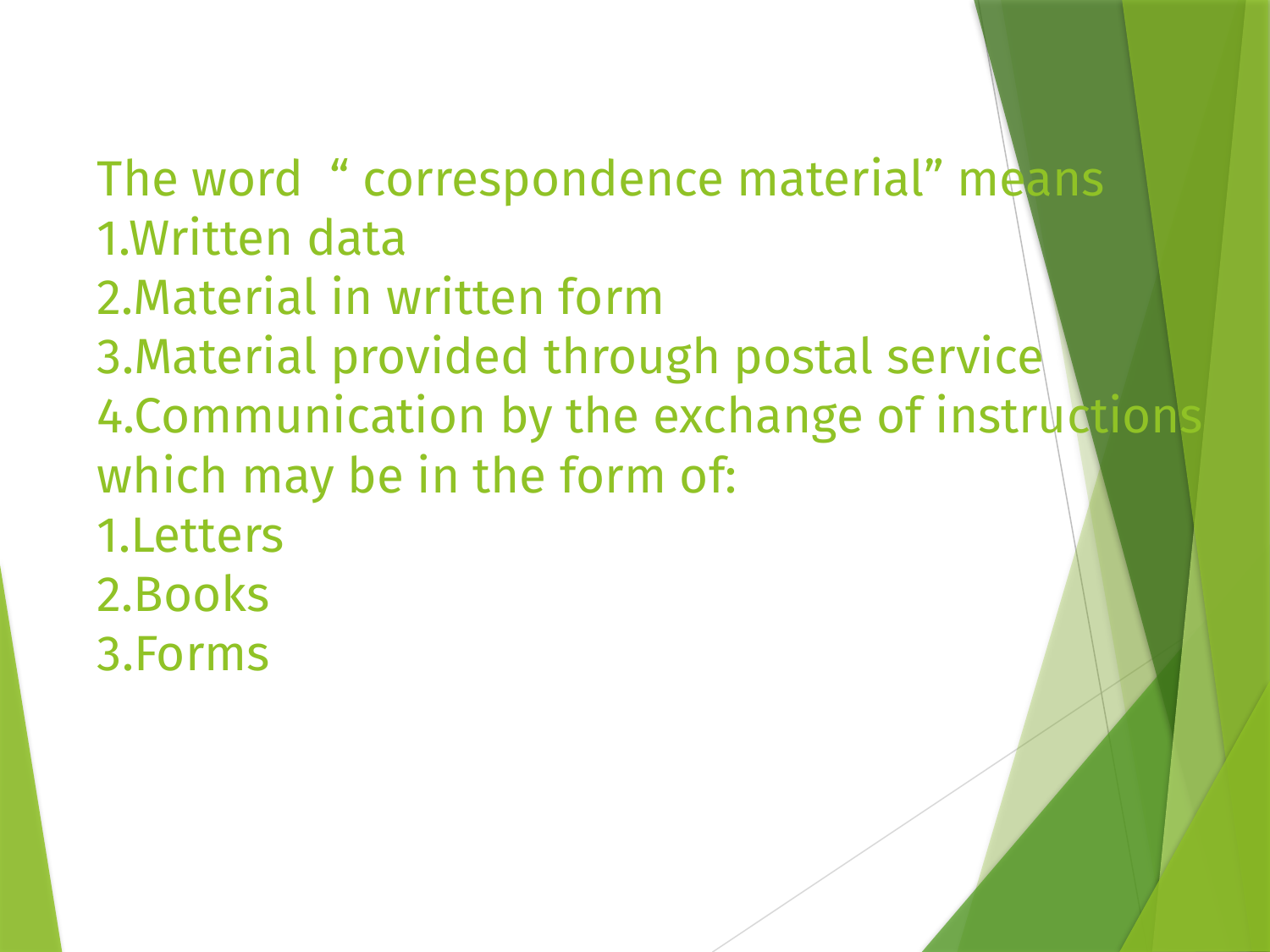

# The word  “ correspondence material” means 1.Written data 2.Material in written form 3.Material provided through postal service 4.Communication by the exchange of instructions which may be in the form of: 1.Letters 2.Books 3.Forms